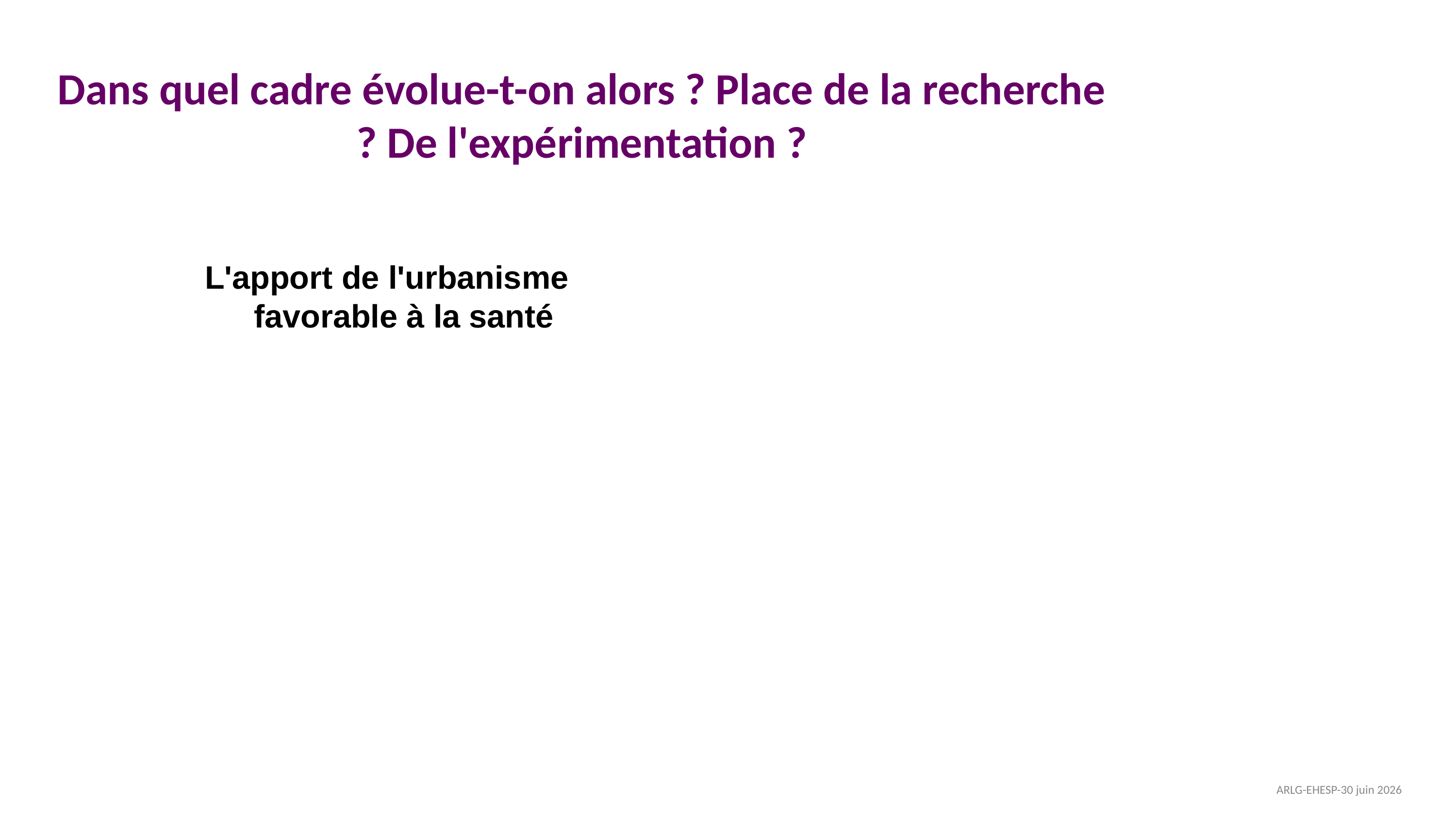

# Dans quel cadre évolue-t-on alors ? Place de la recherche ? De l'expérimentation ?
L'apport de l'urbanisme favorable à la santé
ARLG-EHESP-30 juin 2026